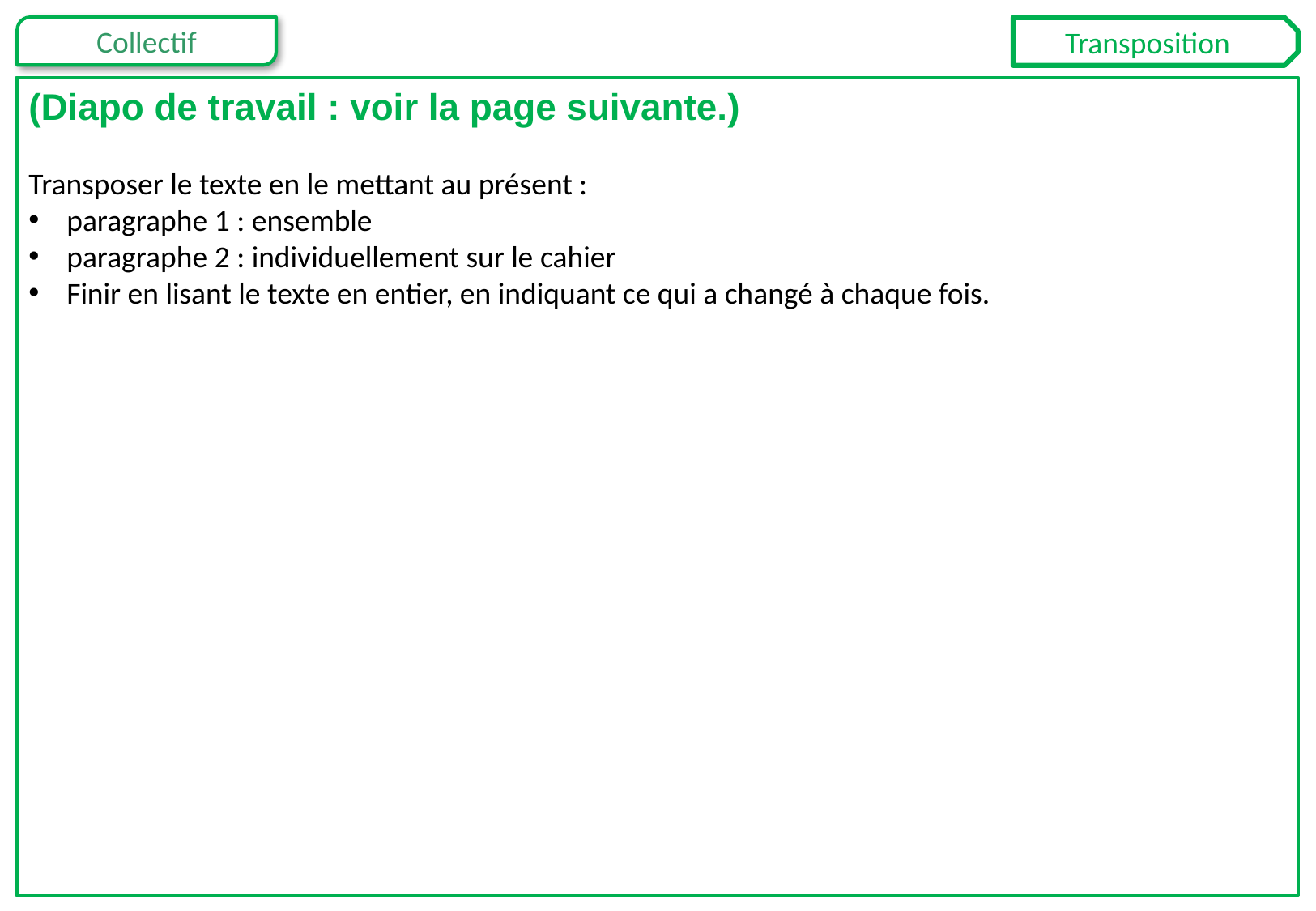

Transposition
(Diapo de travail : voir la page suivante.)

Transposer le texte en le mettant au présent :
paragraphe 1 : ensemble
paragraphe 2 : individuellement sur le cahier
Finir en lisant le texte en entier, en indiquant ce qui a changé à chaque fois.